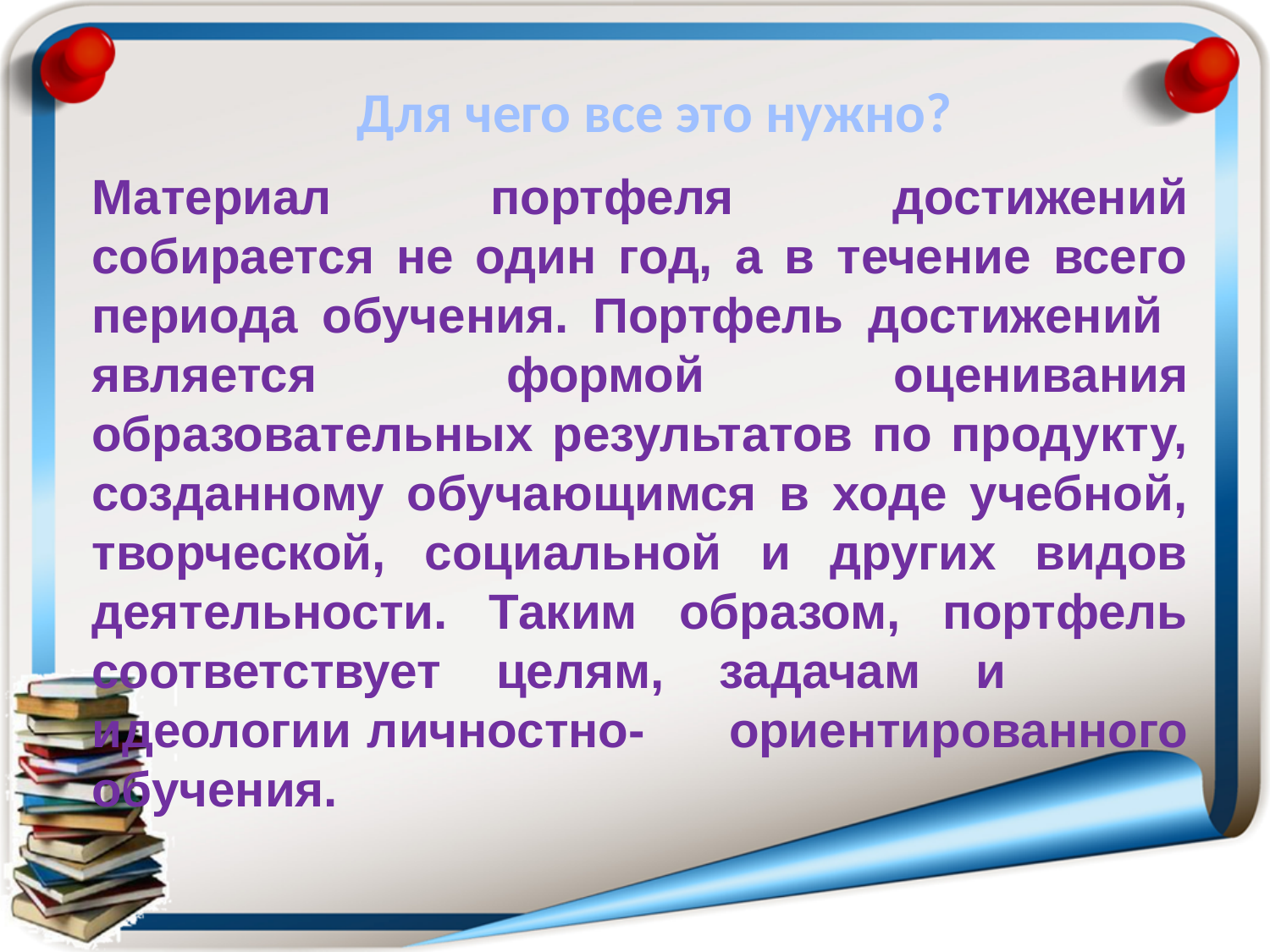

Для чего все это нужно?
Материал портфеля достижений собирается не один год, а в течение всего периода обучения. Портфель достижений  является формой оценивания образовательных результатов по продукту, созданному обучающимся в ходе учебной, творческой, социальной и других видов деятельности. Таким образом, портфель соответствует целям, задачам и  	идеологии личностно-	ориентированного обучения.